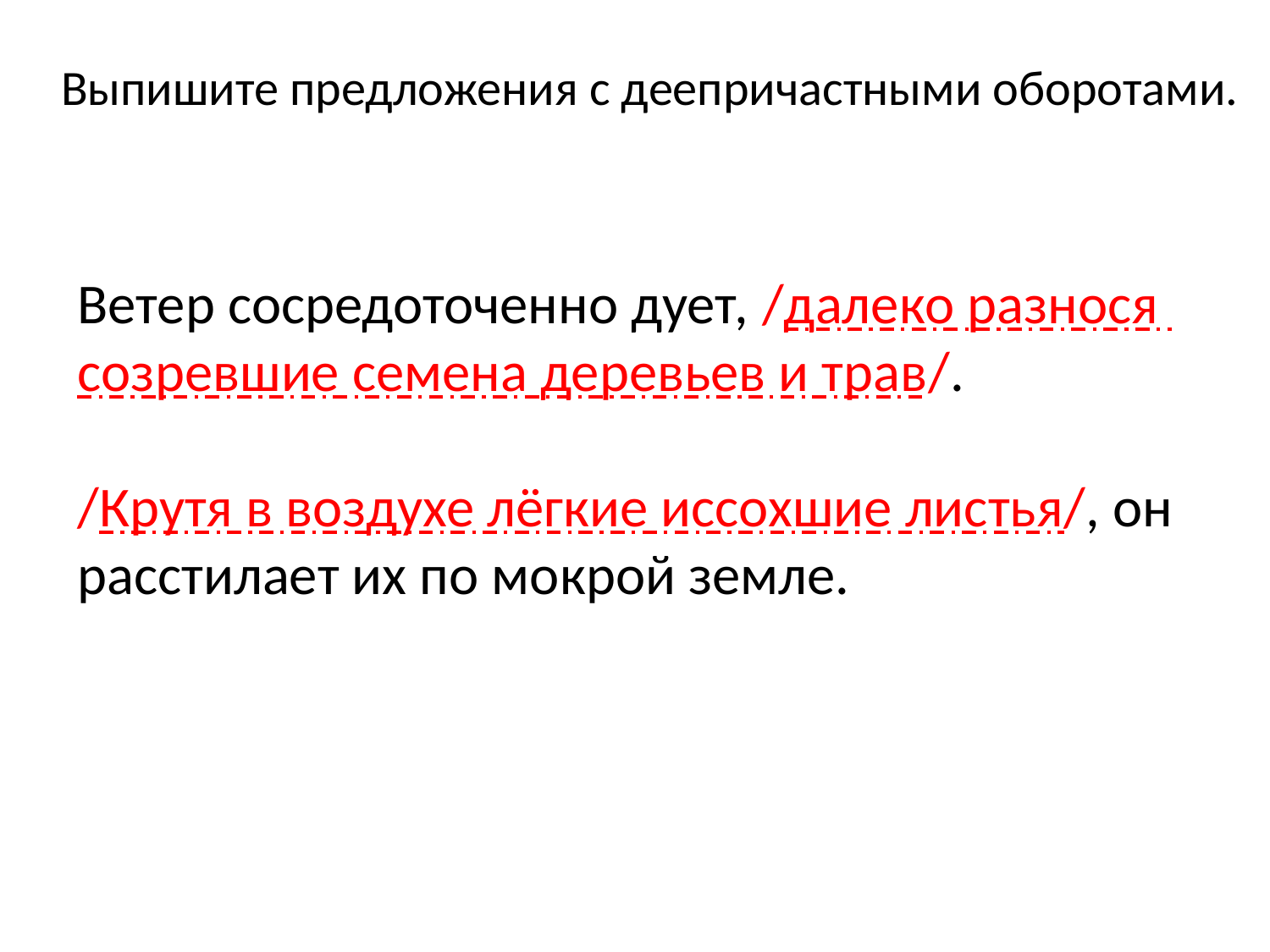

Выпишите предложения с деепричастными оборотами.

Ветер сосредоточенно дует, /далеко разнося  созревшие семена деревьев и трав/.

/Крутя в воздухе лёгкие иссохшие листья/, он расстилает их по мокрой земле.